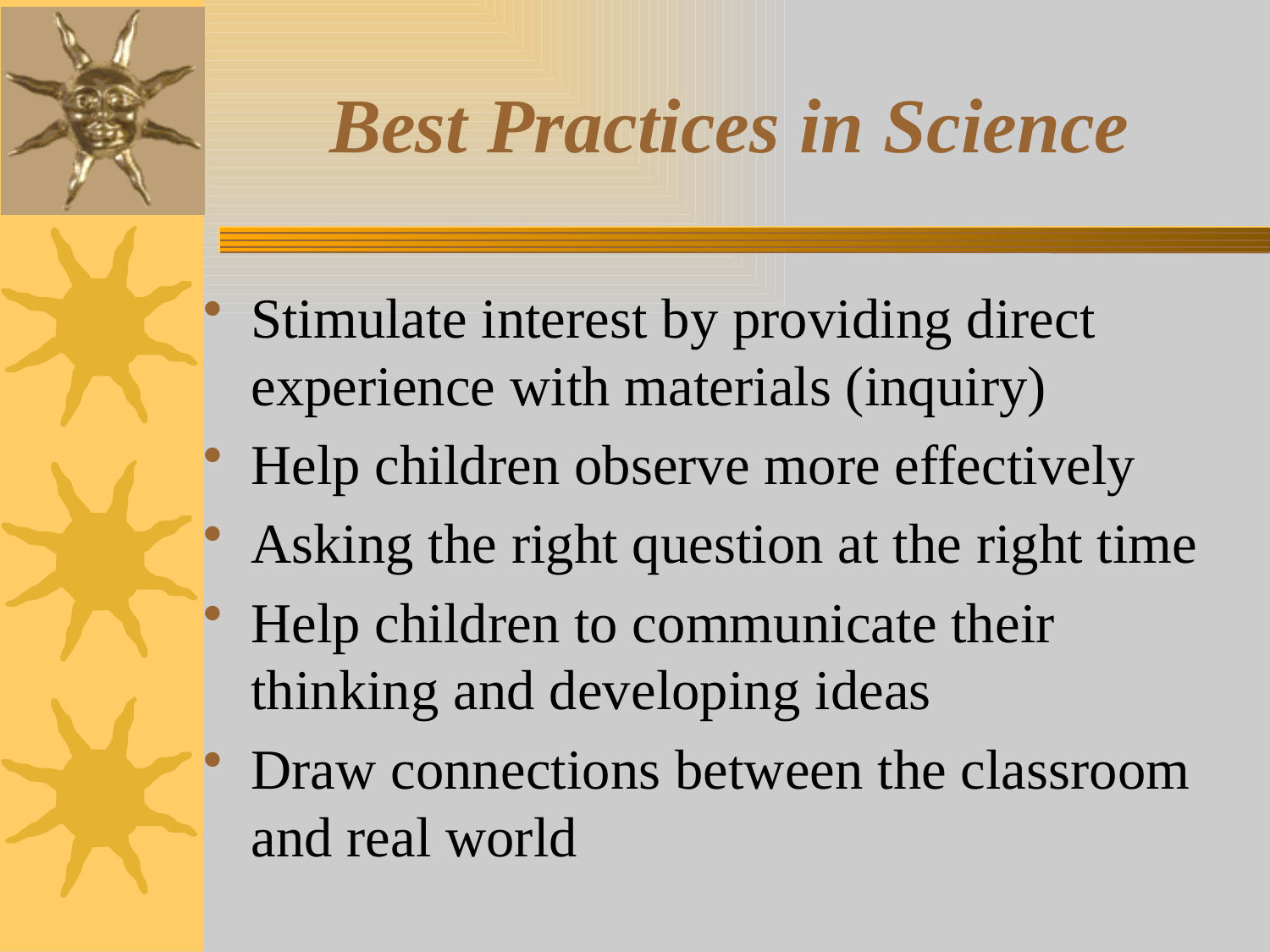

# Best Practices in Science
Stimulate interest by providing direct experience with materials (inquiry)
Help children observe more effectively
Asking the right question at the right time
Help children to communicate their thinking and developing ideas
Draw connections between the classroom and real world